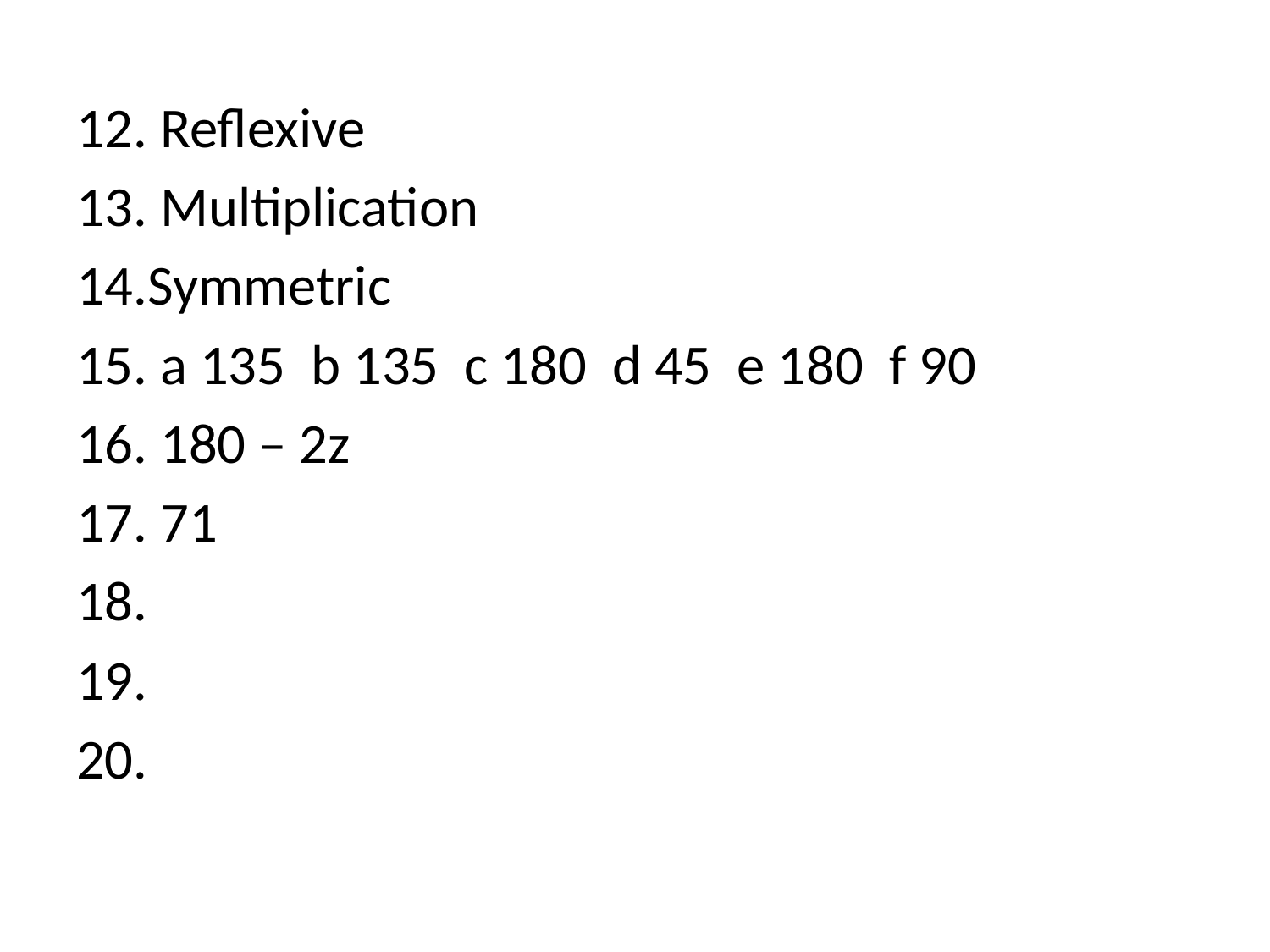

#
12. Reflexive
13. Multiplication
Symmetric
 a 135  b 135  c 180  d 45  e 180  f 90
 180 – 2z
 71